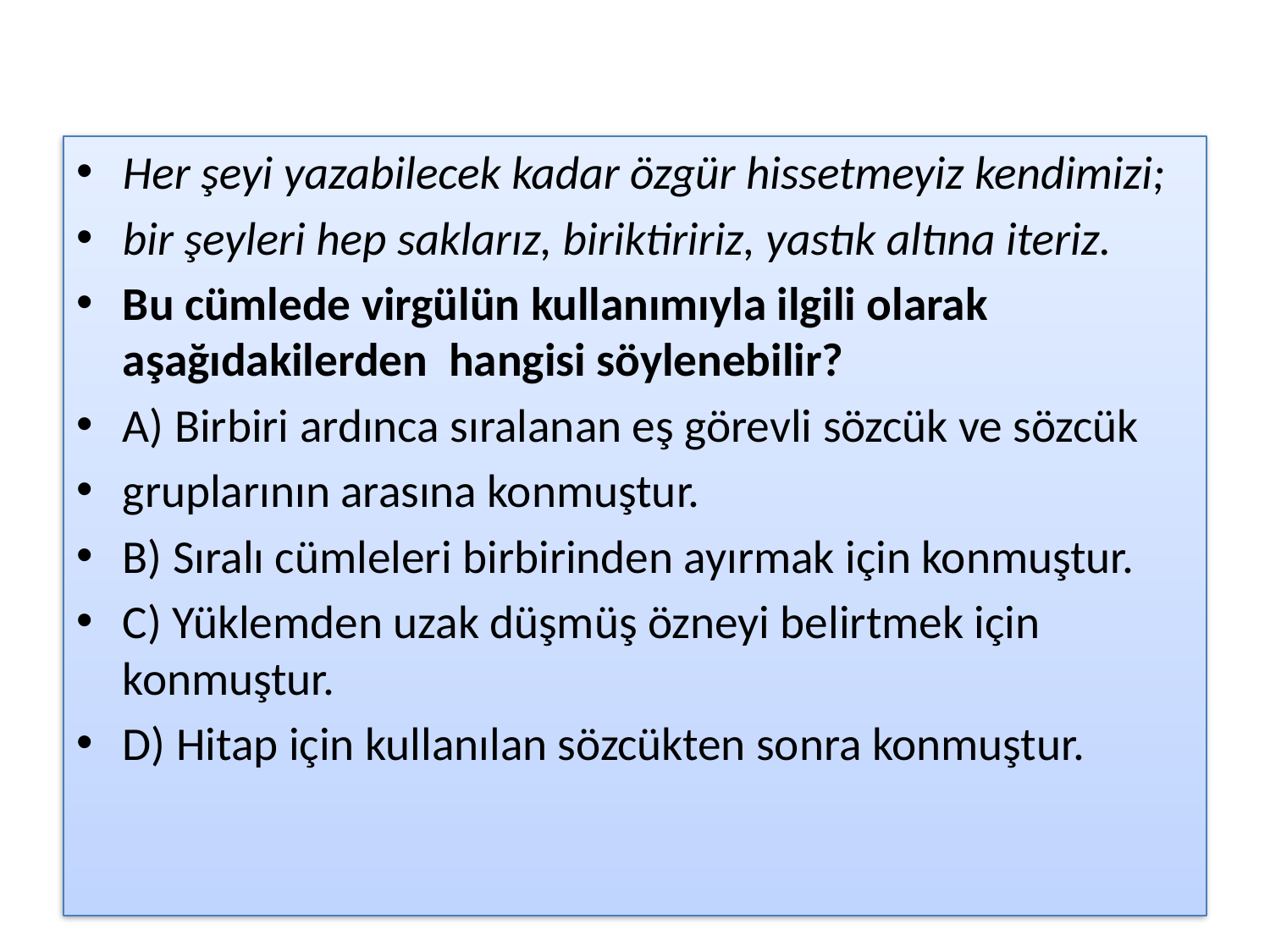

#
Her şeyi yazabilecek kadar özgür hissetmeyiz kendimizi;
bir şeyleri hep saklarız, biriktiririz, yastık altına iteriz.
Bu cümlede virgülün kullanımıyla ilgili olarak aşağıdakilerden  hangisi söylenebilir?
A) Birbiri ardınca sıralanan eş görevli sözcük ve sözcük
gruplarının arasına konmuştur.
B) Sıralı cümleleri birbirinden ayırmak için konmuştur.
C) Yüklemden uzak düşmüş özneyi belirtmek için konmuştur.
D) Hitap için kullanılan sözcükten sonra konmuştur.